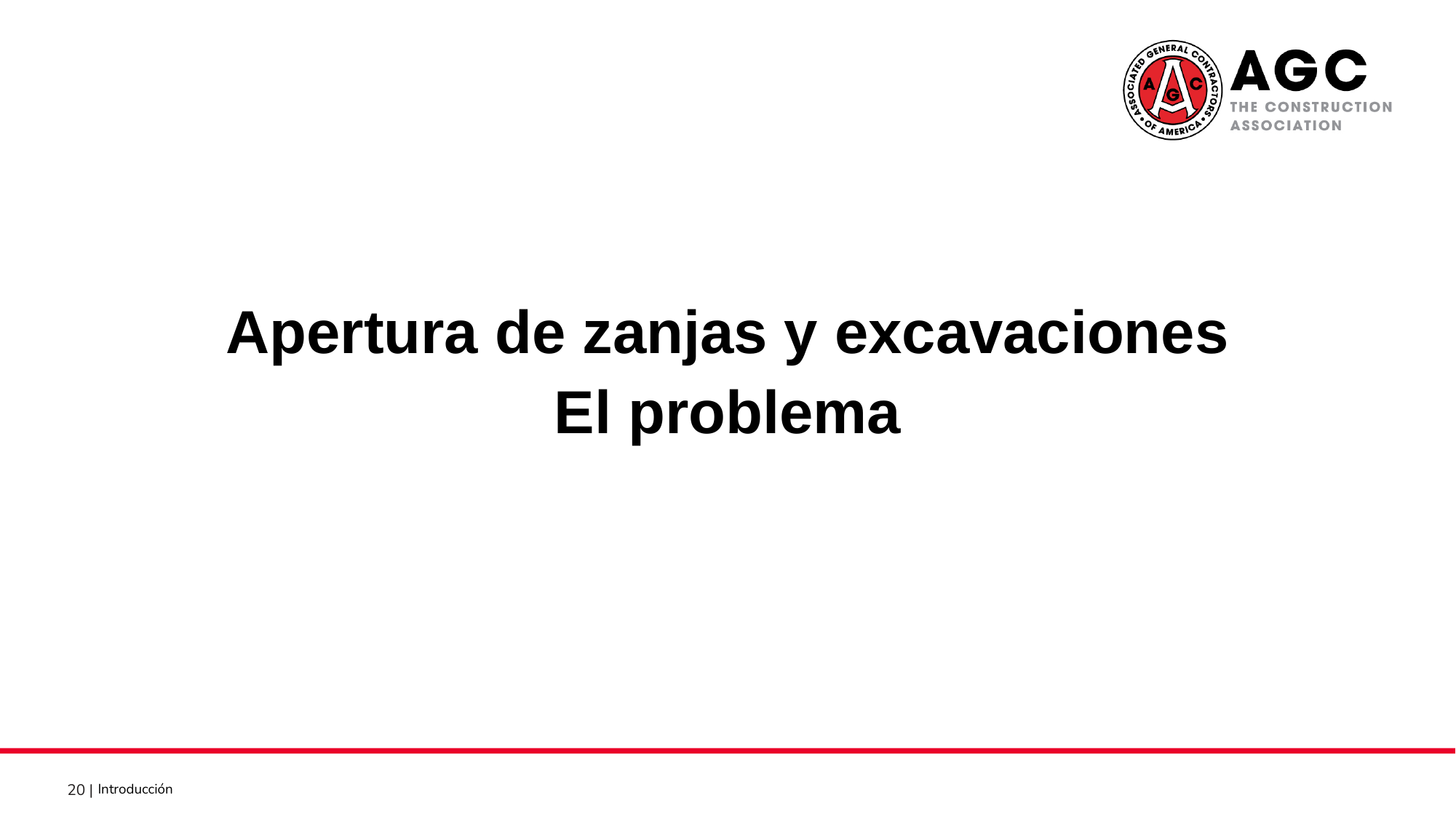

Apertura de zanjas y excavaciones
El problema

Introducción